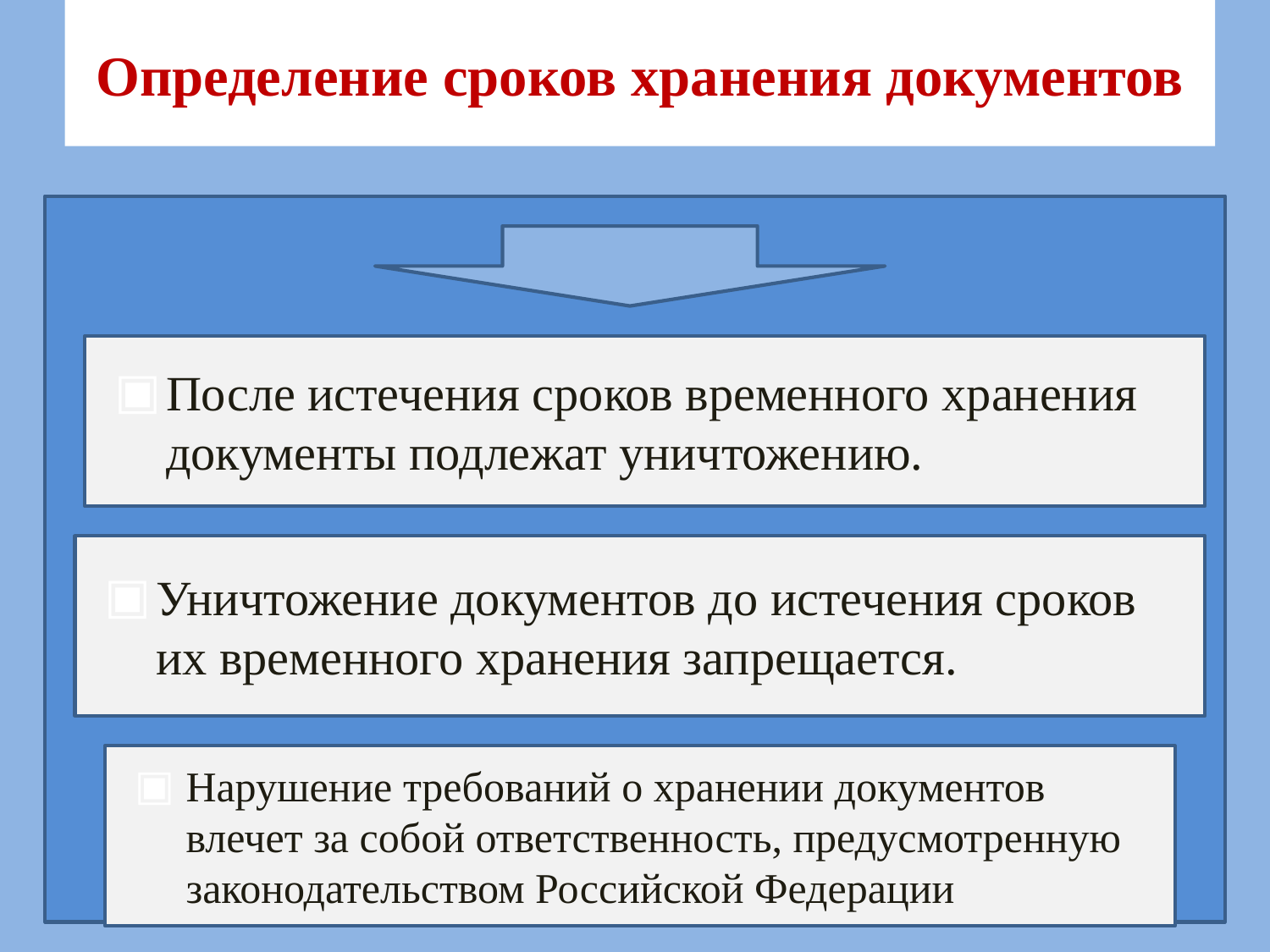

# Определение сроков хранения документов

После истечения сроков временного хранения документы подлежат уничтожению.
Уничтожение документов до истечения сроков их временного хранения запрещается.
Нарушение требований о хранении документов влечет за собой ответственность, предусмотренную законодательством Российской Федерации